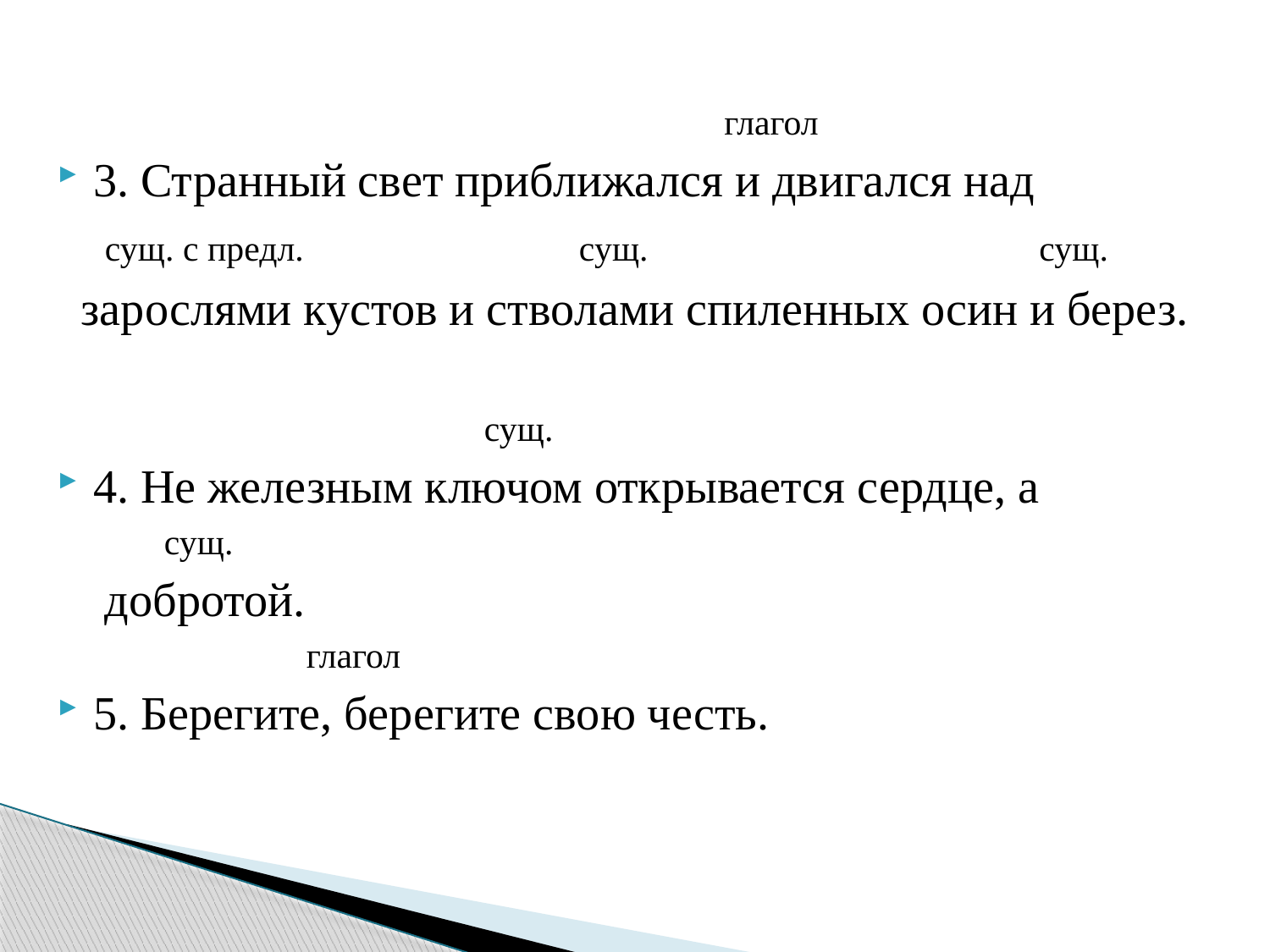

глагол
3. Странный свет приближался и двигался над
    сущ. с предл.                               сущ.                                            сущ.
  зарослями кустов и стволами спиленных осин и берез.

                                                сущ.
4. Не железным ключом открывается сердце, а
            сущ.
    добротой.
                            глагол
5. Берегите, берегите свою честь.